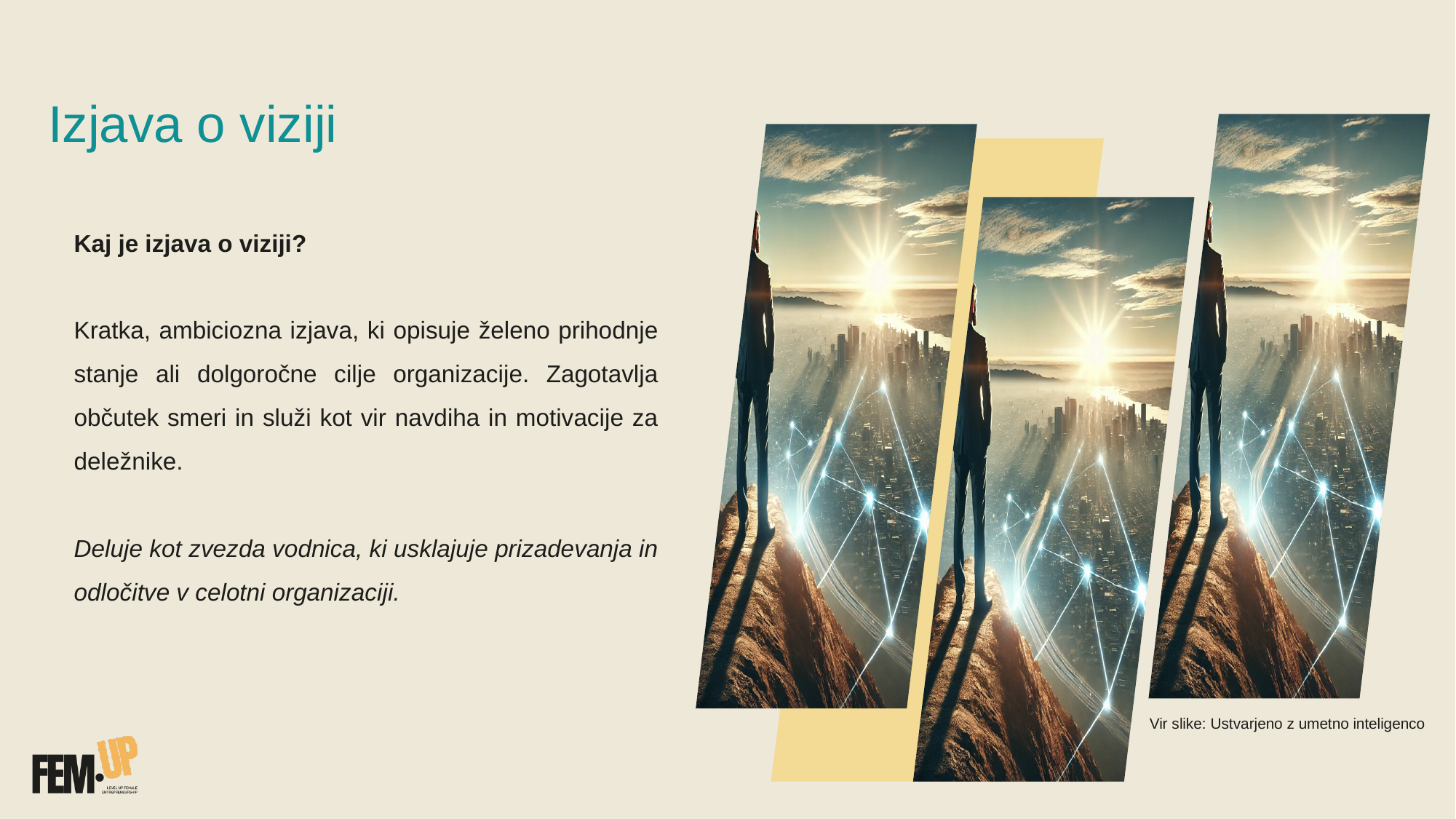

# Izjava o viziji

Kaj je izjava o viziji?

Kratka, ambiciozna izjava, ki opisuje želeno prihodnje stanje ali dolgoročne cilje organizacije. Zagotavlja občutek smeri in služi kot vir navdiha in motivacije za deležnike.

Deluje kot zvezda vodnica, ki usklajuje prizadevanja in odločitve v celotni organizaciji.
Vir slike: Ustvarjeno z umetno inteligenco